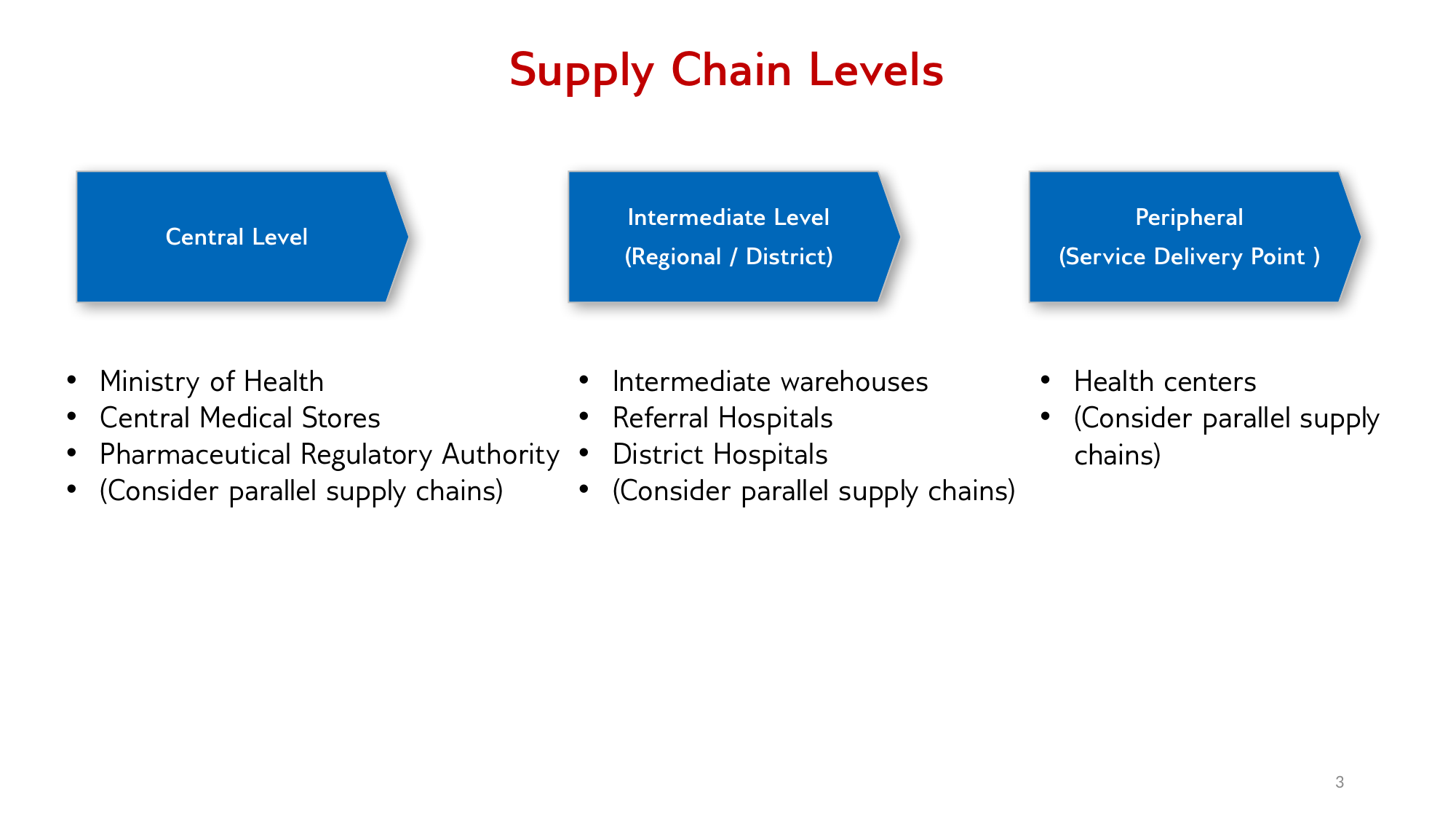

# Supply Chain Levels
Intermediate Level
(Regional / District)
Peripheral
(Service Delivery Point )
Central Level
Ministry of Health
Central Medical Stores
Pharmaceutical Regulatory Authority
(Consider parallel supply chains)
Intermediate warehouses
Referral Hospitals
District Hospitals
(Consider parallel supply chains)

Health centers
(Consider parallel supply chains)
3